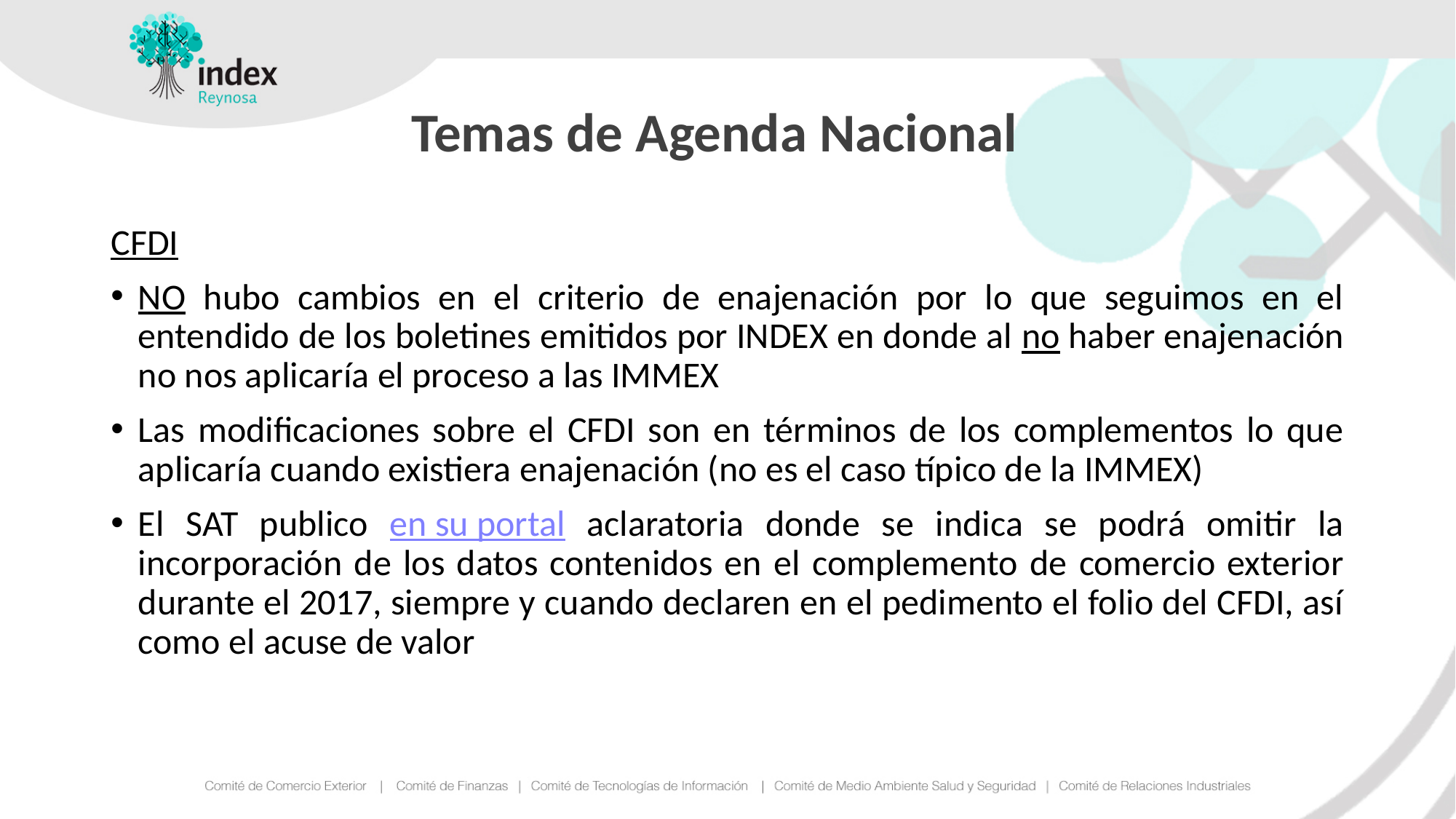

# Temas de Agenda Nacional
CFDI
NO hubo cambios en el criterio de enajenación por lo que seguimos en el entendido de los boletines emitidos por INDEX en donde al no haber enajenación no nos aplicaría el proceso a las IMMEX
Las modificaciones sobre el CFDI son en términos de los complementos lo que aplicaría cuando existiera enajenación (no es el caso típico de la IMMEX)
El SAT publico en su portal aclaratoria donde se indica se podrá omitir la incorporación de los datos contenidos en el complemento de comercio exterior durante el 2017, siempre y cuando declaren en el pedimento el folio del CFDI, así como el acuse de valor